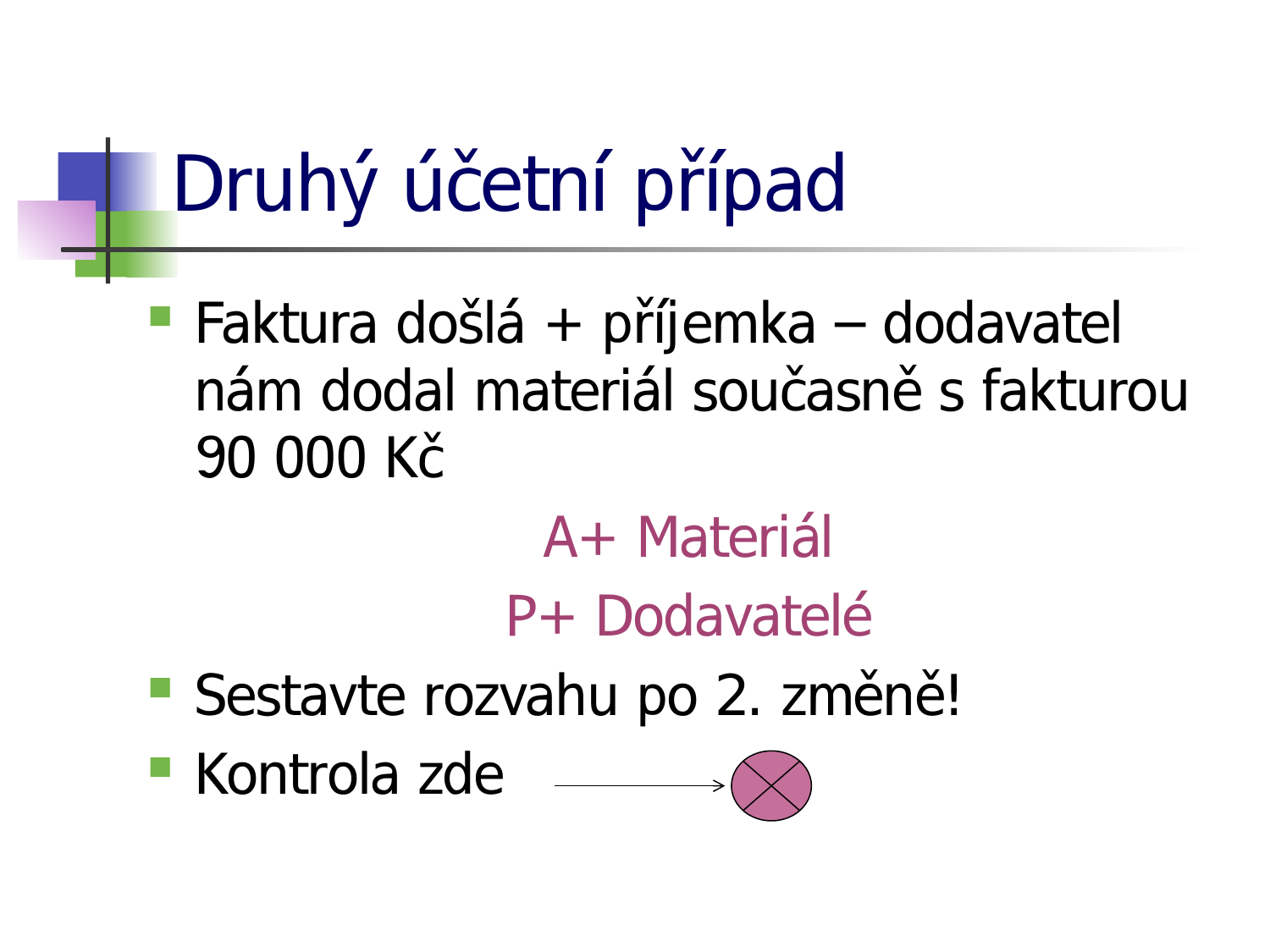

# Druhý účetní případ
Faktura došlá + příjemka – dodavatel nám dodal materiál současně s fakturou 90 000 Kč
A+ Materiál
P+ Dodavatelé
Sestavte rozvahu po 2. změně!
Kontrola zde